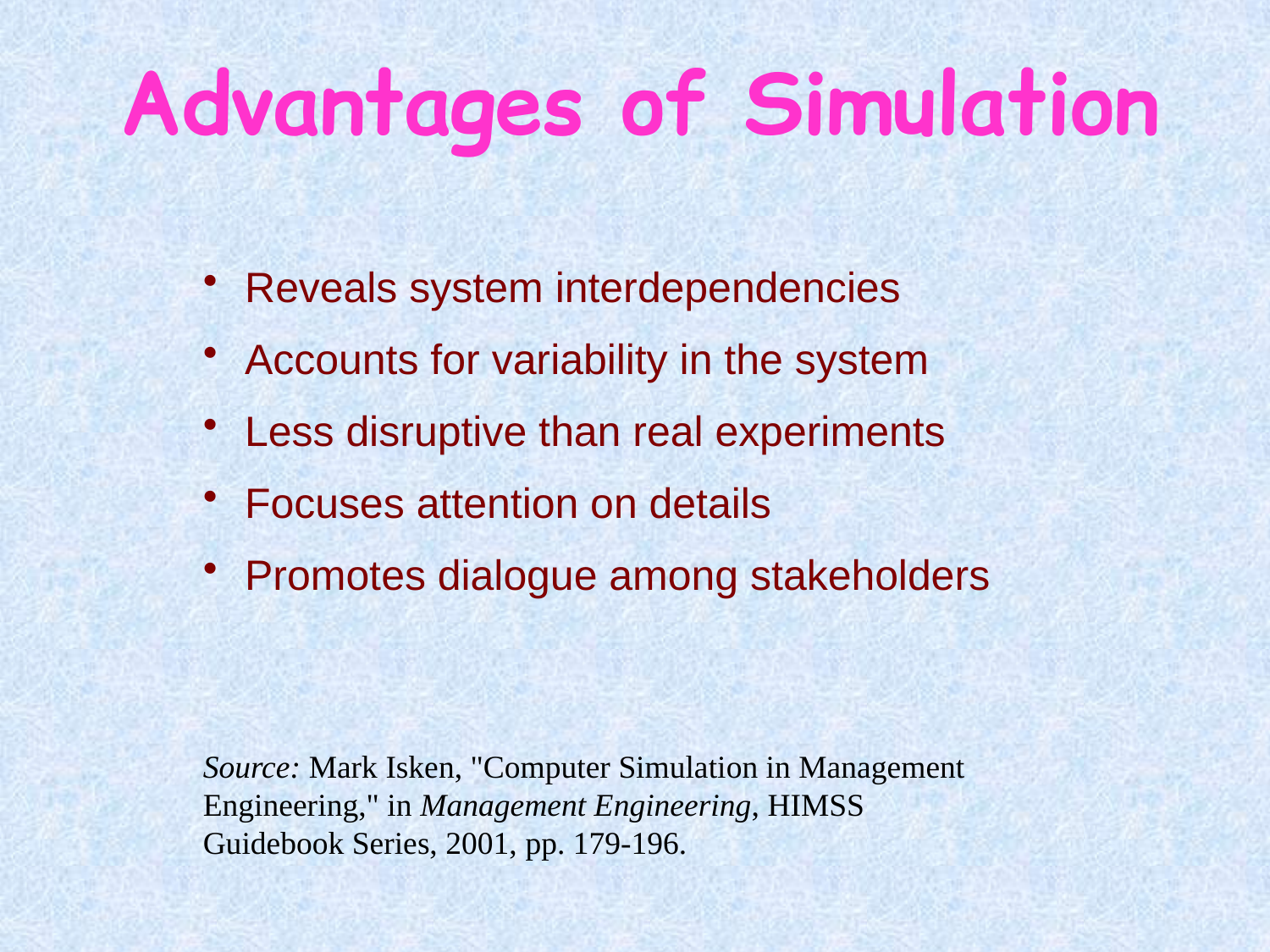

# Advantages of Simulation
 Reveals system interdependencies
 Accounts for variability in the system
 Less disruptive than real experiments
 Focuses attention on details
 Promotes dialogue among stakeholders
Source: Mark Isken, "Computer Simulation in Management Engineering," in Management Engineering, HIMSS Guidebook Series, 2001, pp. 179-196.